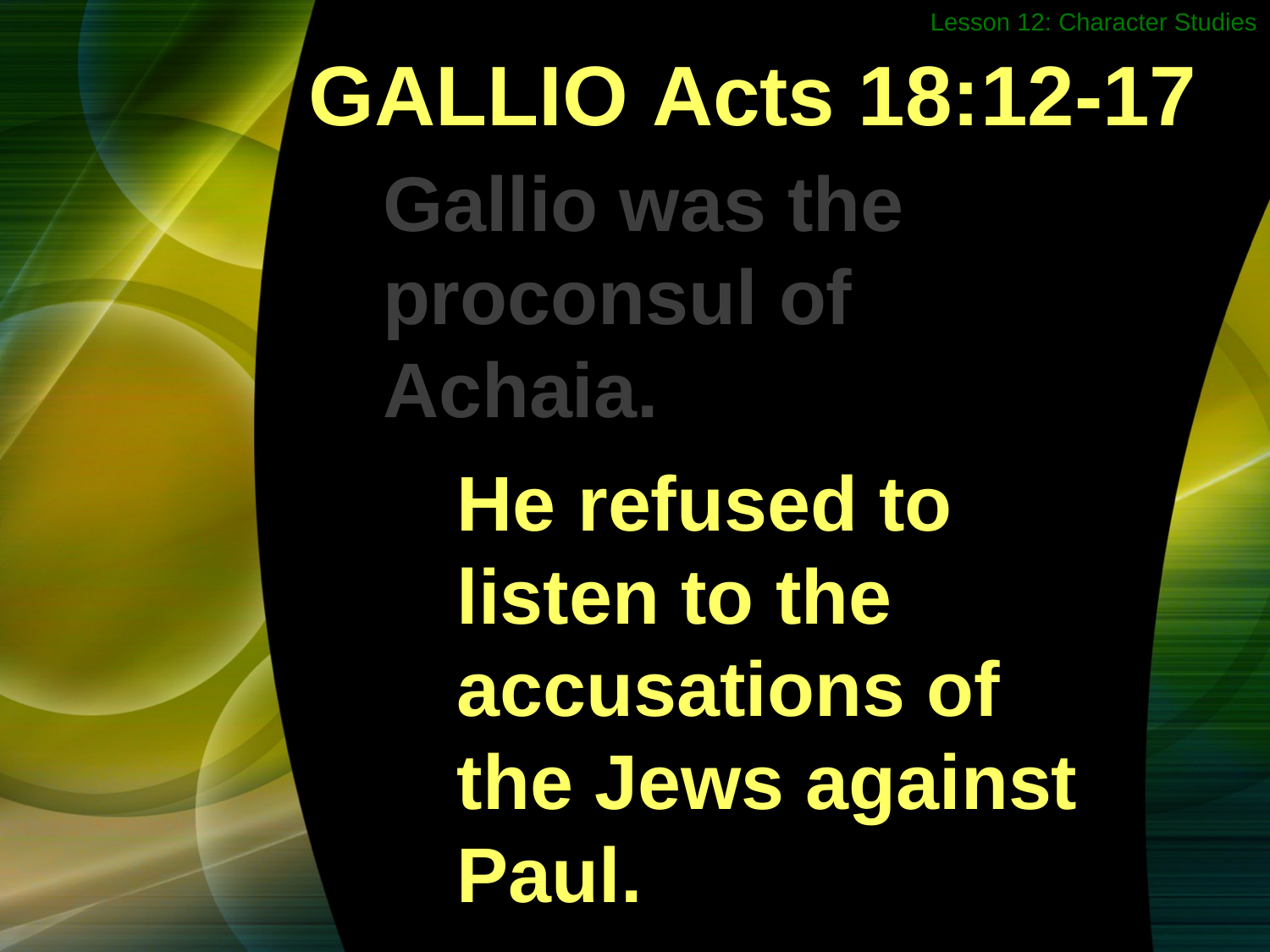

Lesson 12: Character Studies
GALLIO Acts 18:12-17
Gallio was the proconsul of Achaia.
He refused to listen to the accusations of
the Jews against Paul.